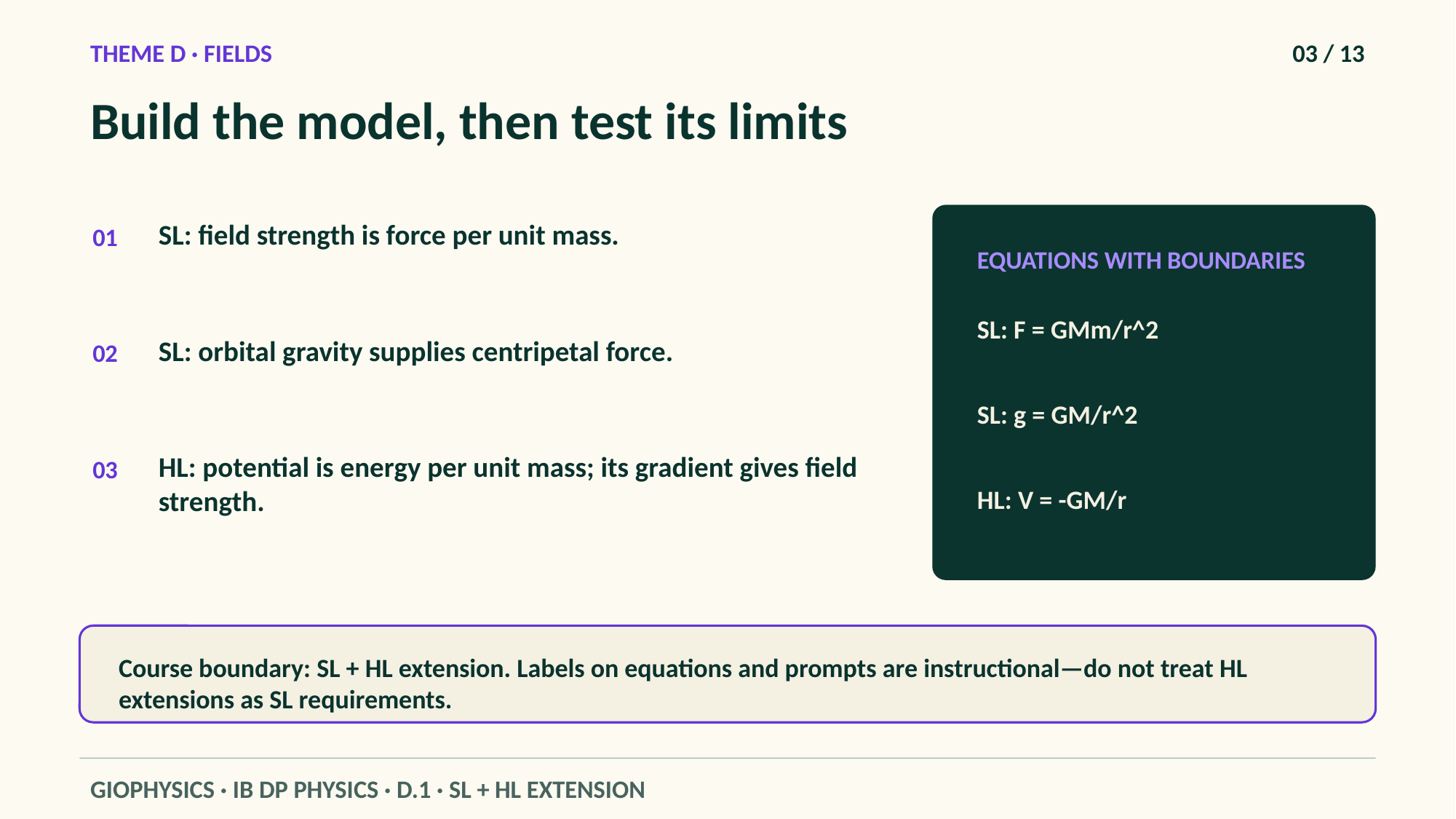

THEME D · FIELDS
03 / 13
Build the model, then test its limits

SL: field strength is force per unit mass.
01
EQUATIONS WITH BOUNDARIES
SL: F = GMm/r^2
SL: orbital gravity supplies centripetal force.
02
SL: g = GM/r^2
HL: potential is energy per unit mass; its gradient gives field strength.
03
HL: V = -GM/r

Course boundary: SL + HL extension. Labels on equations and prompts are instructional—do not treat HL extensions as SL requirements.

GIOPHYSICS · IB DP PHYSICS · D.1 · SL + HL EXTENSION